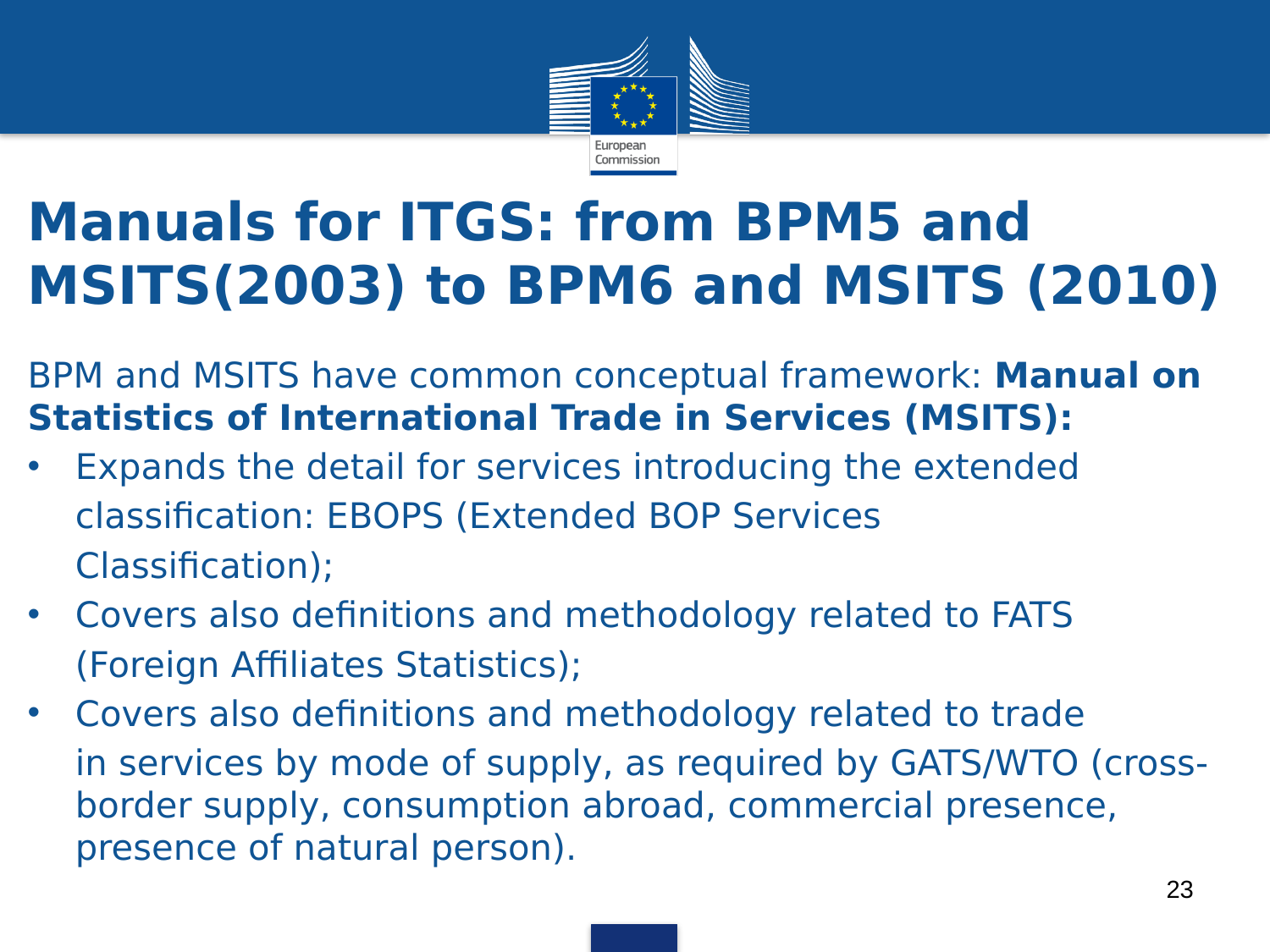

# Manuals for ITGS: from BPM5 and MSITS(2003) to BPM6 and MSITS (2010)
BPM and MSITS have common conceptual framework: Manual on Statistics of International Trade in Services (MSITS):
Expands the detail for services introducing the extended
classification: EBOPS (Extended BOP Services
Classification);
Covers also definitions and methodology related to FATS
(Foreign Affiliates Statistics);
Covers also definitions and methodology related to trade
in services by mode of supply, as required by GATS/WTO (cross-border supply, consumption abroad, commercial presence, presence of natural person).
23